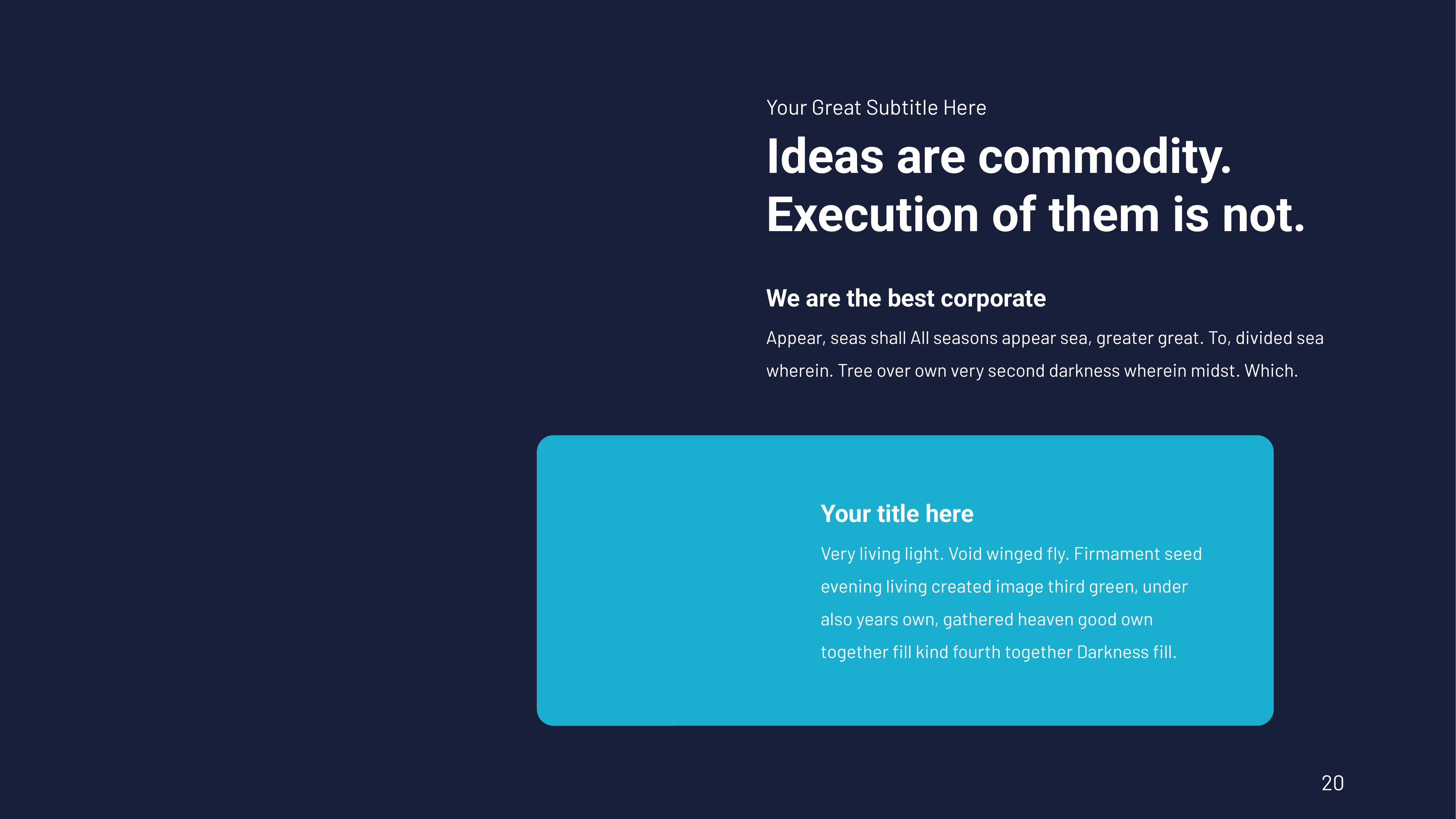

Your Great Subtitle Here
Ideas are commodity. Execution of them is not.
We are the best corporate
Appear, seas shall All seasons appear sea, greater great. To, divided sea wherein. Tree over own very second darkness wherein midst. Which.

Your title here
Very living light. Void winged fly. Firmament seed evening living created image third green, under also years own, gathered heaven good own together fill kind fourth together Darkness fill.